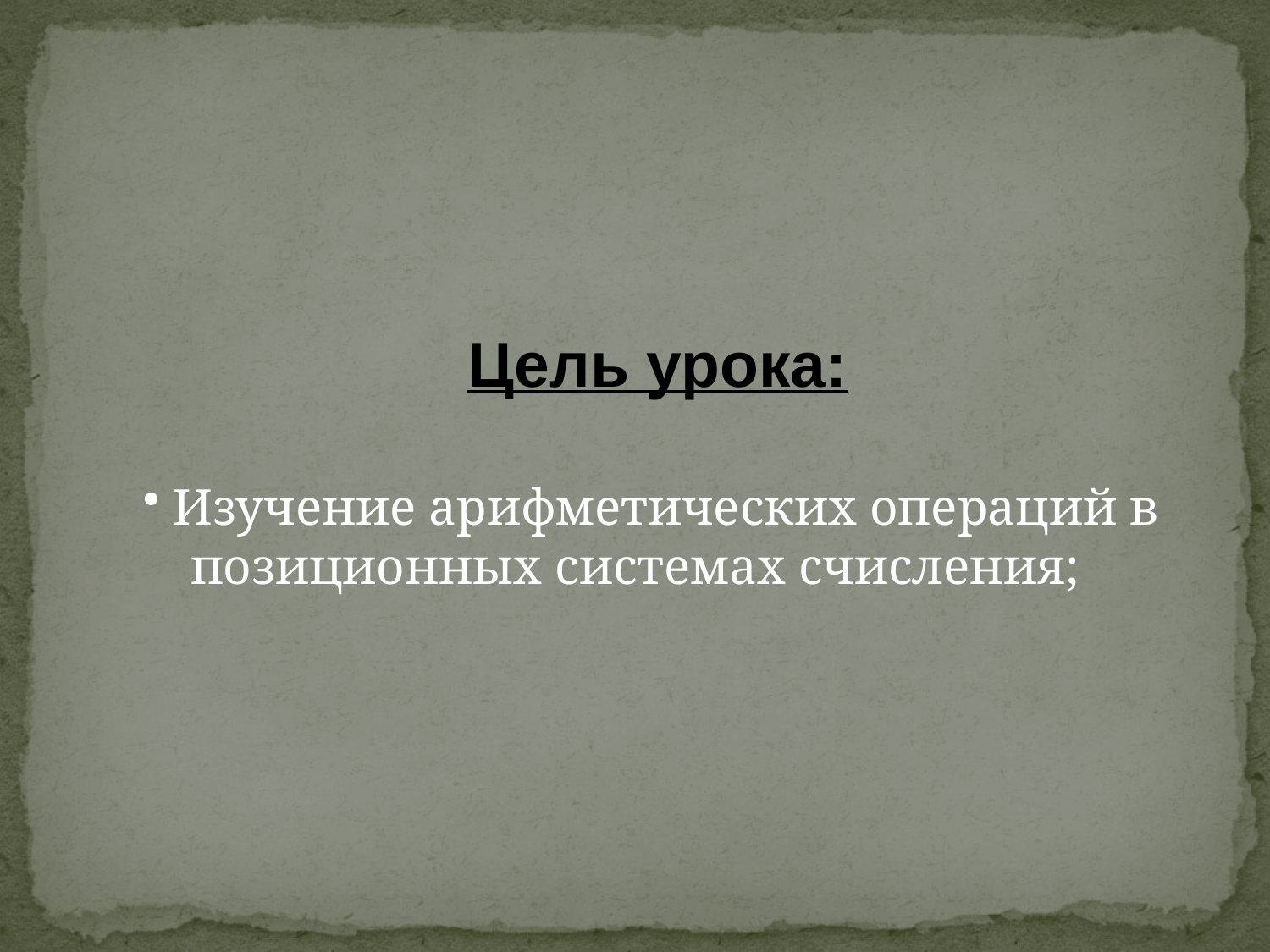

Цель урока:

Изучение арифметических операций в позиционных системах счисления;